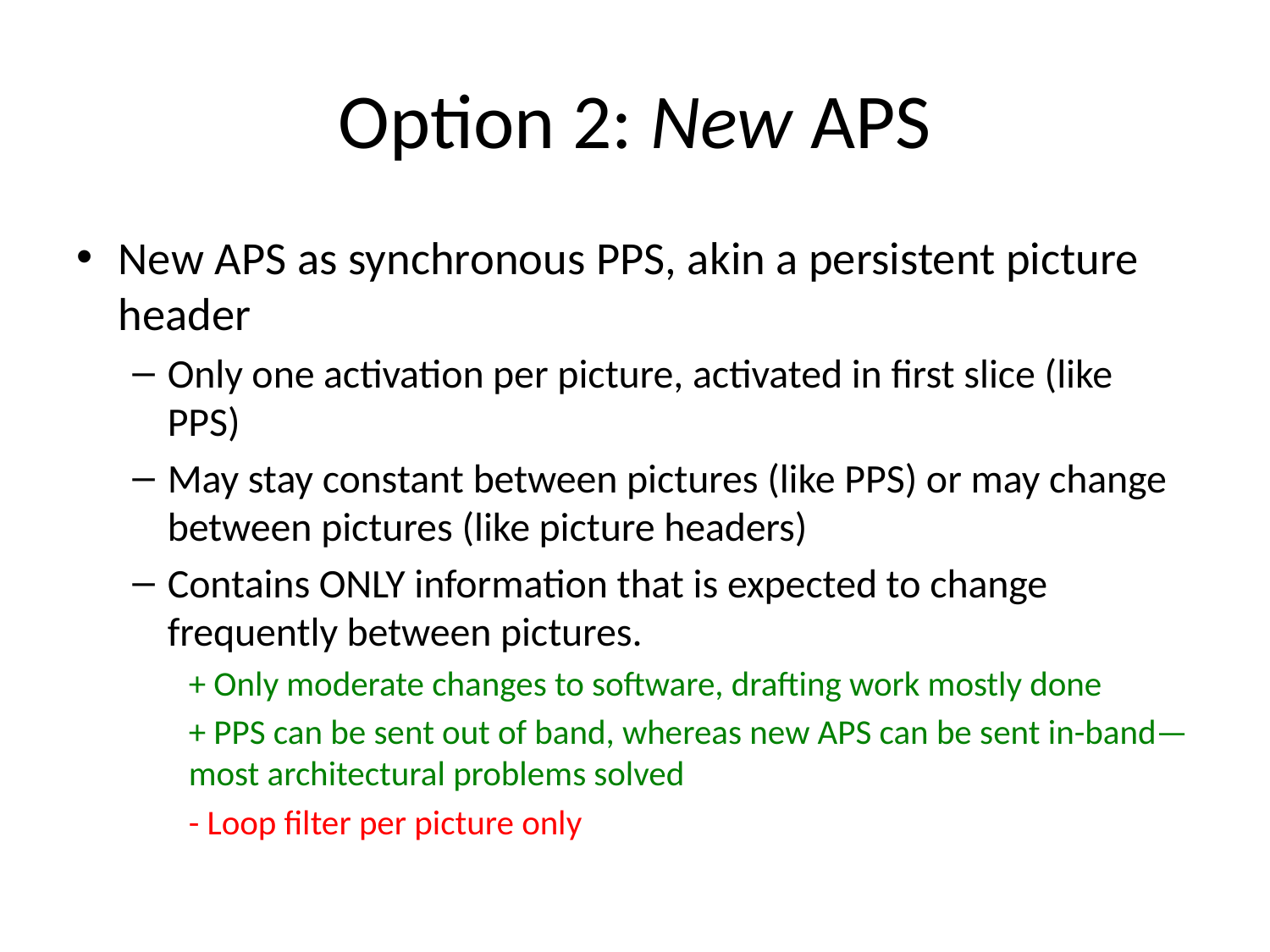

# Option 2: New APS
New APS as synchronous PPS, akin a persistent picture header
Only one activation per picture, activated in first slice (like PPS)
May stay constant between pictures (like PPS) or may change between pictures (like picture headers)
Contains ONLY information that is expected to change frequently between pictures.
+ Only moderate changes to software, drafting work mostly done
+ PPS can be sent out of band, whereas new APS can be sent in-band—most architectural problems solved
- Loop filter per picture only